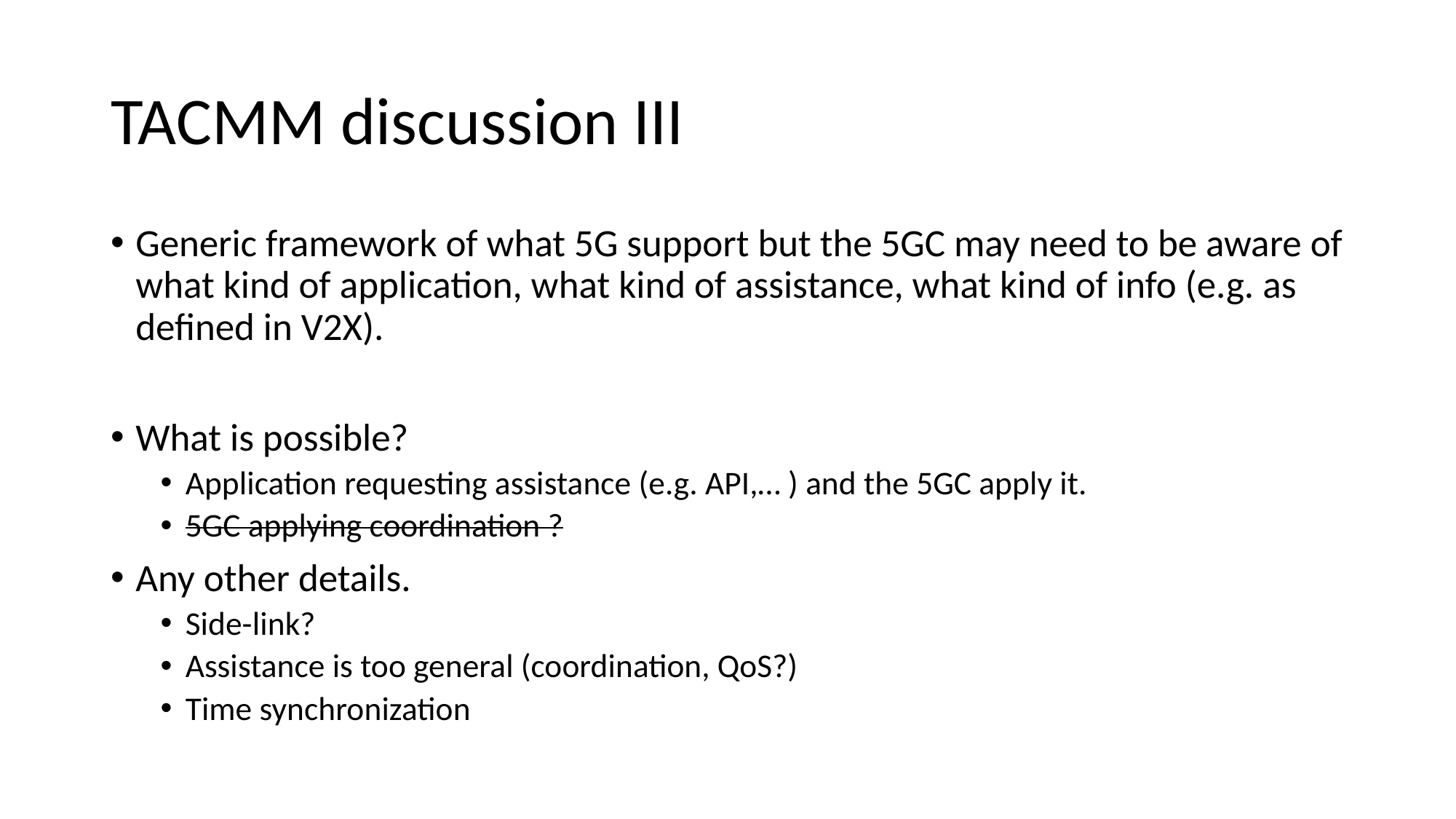

# TACMM discussion III
Generic framework of what 5G support but the 5GC may need to be aware of what kind of application, what kind of assistance, what kind of info (e.g. as defined in V2X).

What is possible?
Application requesting assistance (e.g. API,… ) and the 5GC apply it.
5GC applying coordination ?
Any other details.
Side-link?
Assistance is too general (coordination, QoS?)
Time synchronization